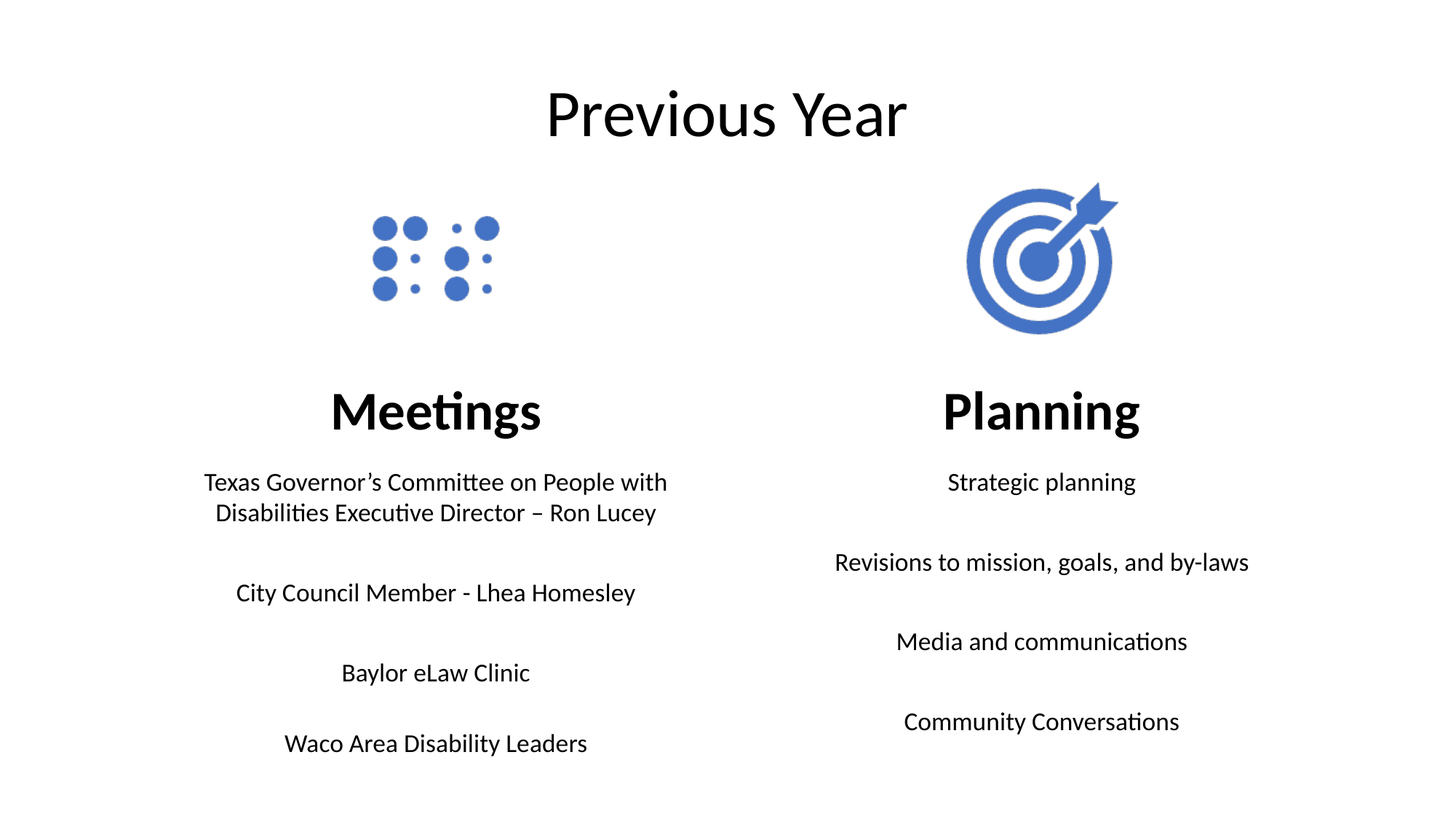

# Previous Year
Meetings
Texas Governor’s Committee on People with Disabilities Executive Director – Ron Lucey

City Council Member - Lhea Homesley

Baylor eLaw Clinic
Waco Area Disability Leaders
Planning
Strategic planning

Revisions to mission, goals, and by-laws

Media and communications

Community Conversations